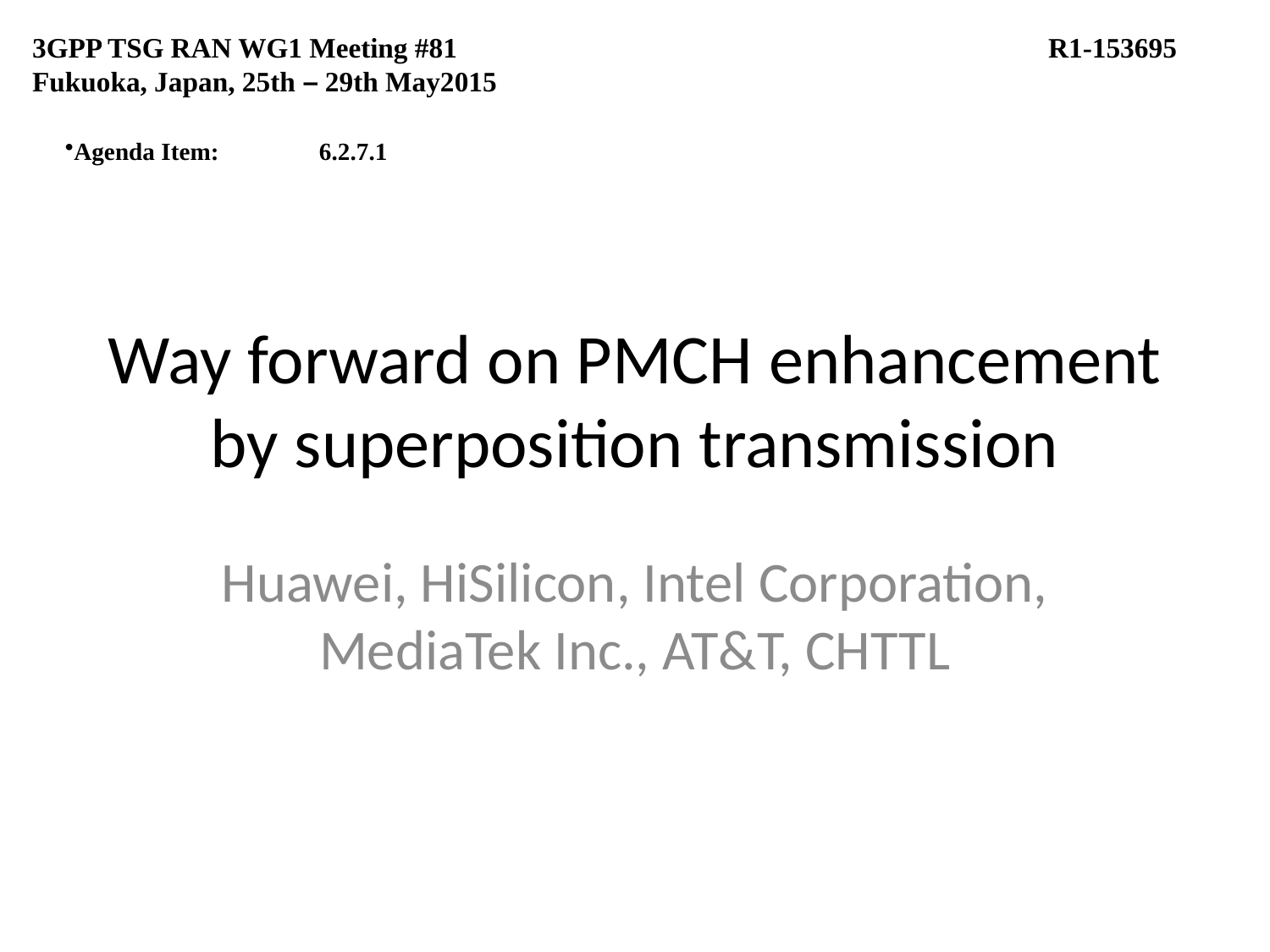

3GPP TSG RAN WG1 Meeting #81					R1-153695
Fukuoka, Japan, 25th – 29th May2015

Agenda Item:	6.2.7.1

# Way forward on PMCH enhancement by superposition transmission
Huawei, HiSilicon, Intel Corporation, MediaTek Inc., AT&T, CHTTL